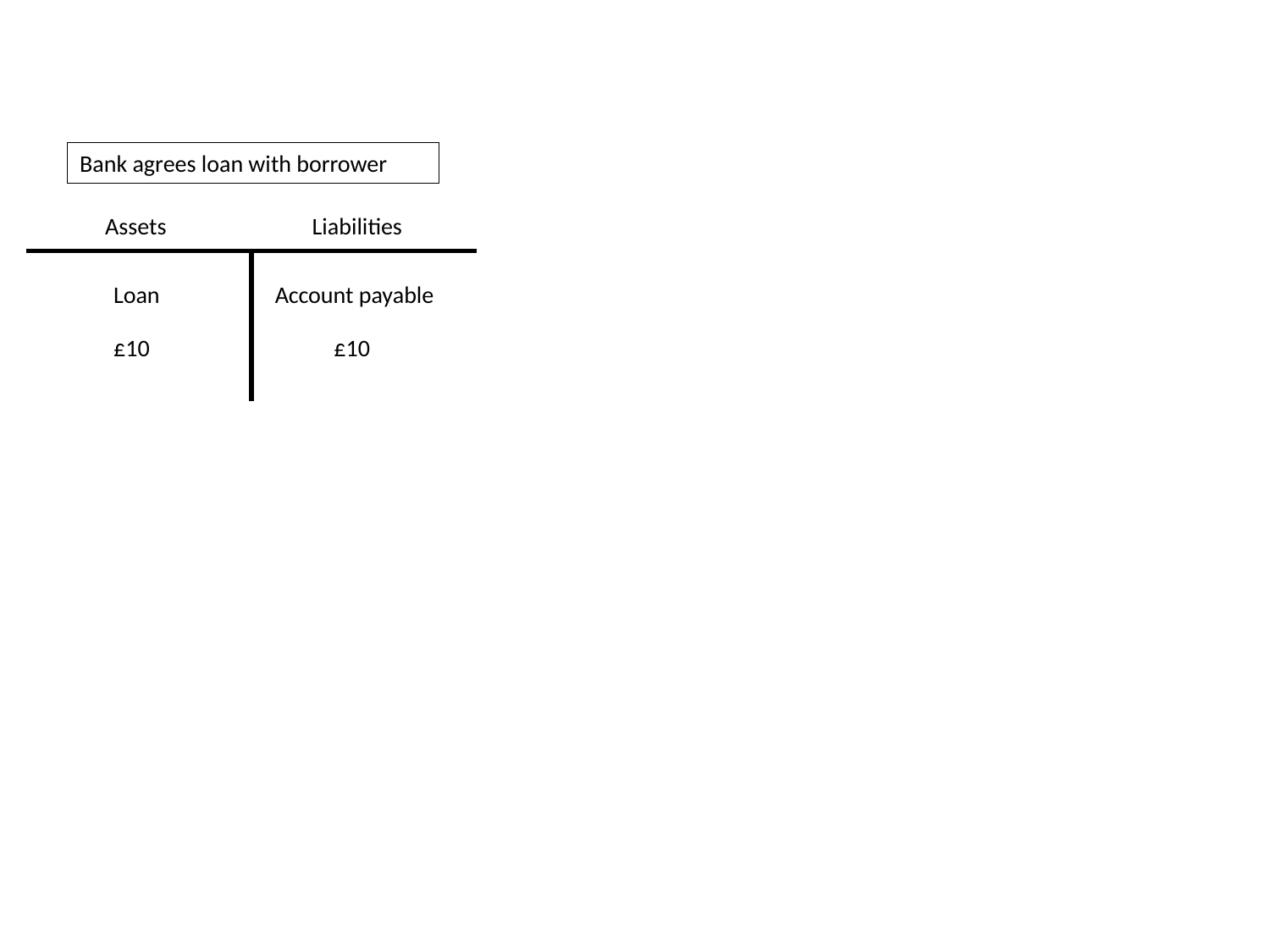

Bank agrees loan with borrower
Assets
Liabilities
Loan
Account payable
£10
£10